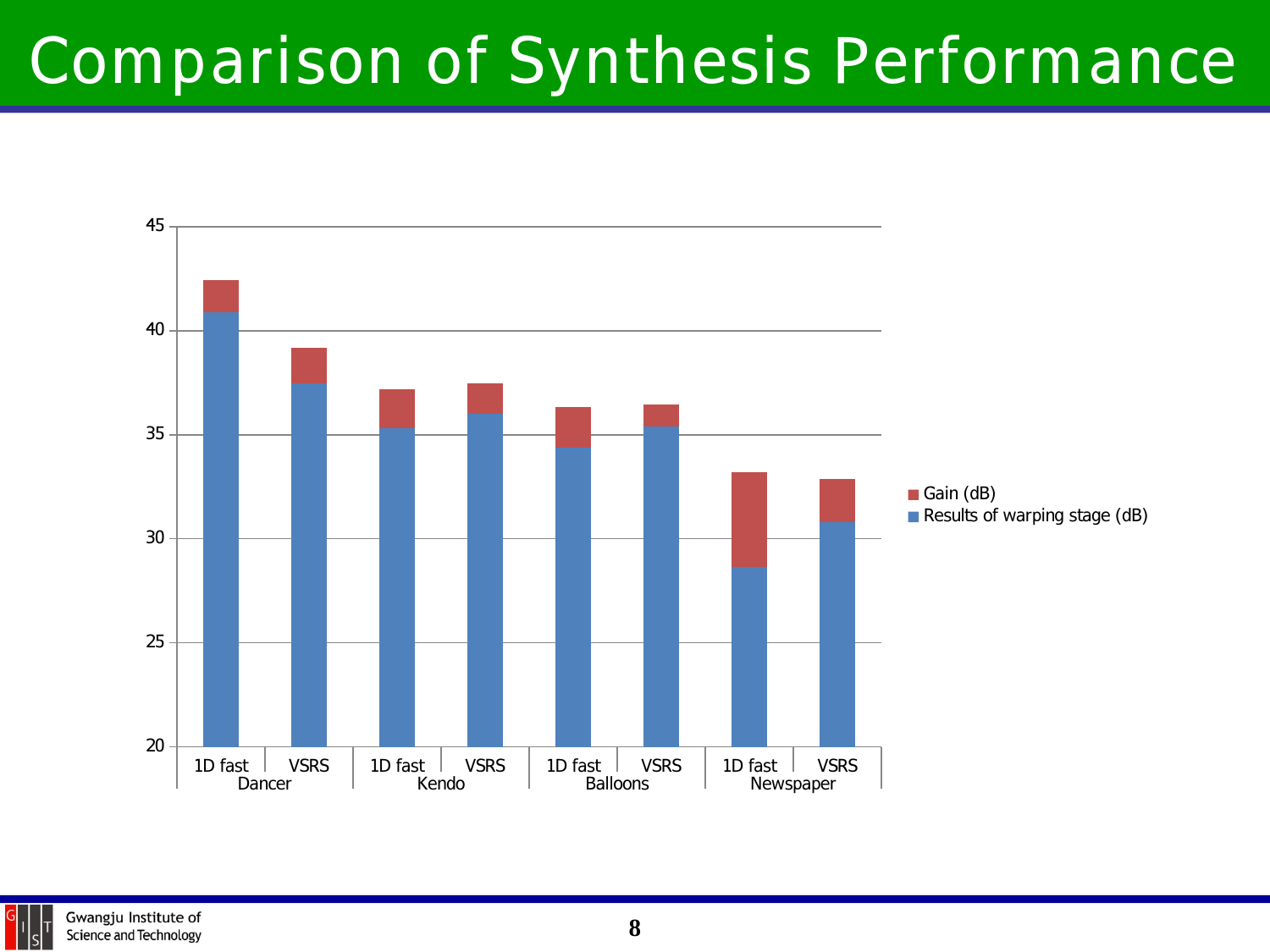

# Comparison of Synthesis Performance

### Chart

| Category | Results of warping stage (dB) | Gain (dB) |
|---|---|---|
| 1D fast | 40.8872 | 1.5254 |
| VSRS | 37.4513 | 1.7244 |
| 1D fast | 35.3161 | 1.8672 |
| VSRS | 36.0073 | 1.4536 |
| 1D fast | 34.3989 | 1.9445 |
| VSRS | 35.3905 | 1.0679 |
| 1D fast | 28.6552 | 4.5552 |
| VSRS | 30.8054 | 2.0745 |
8